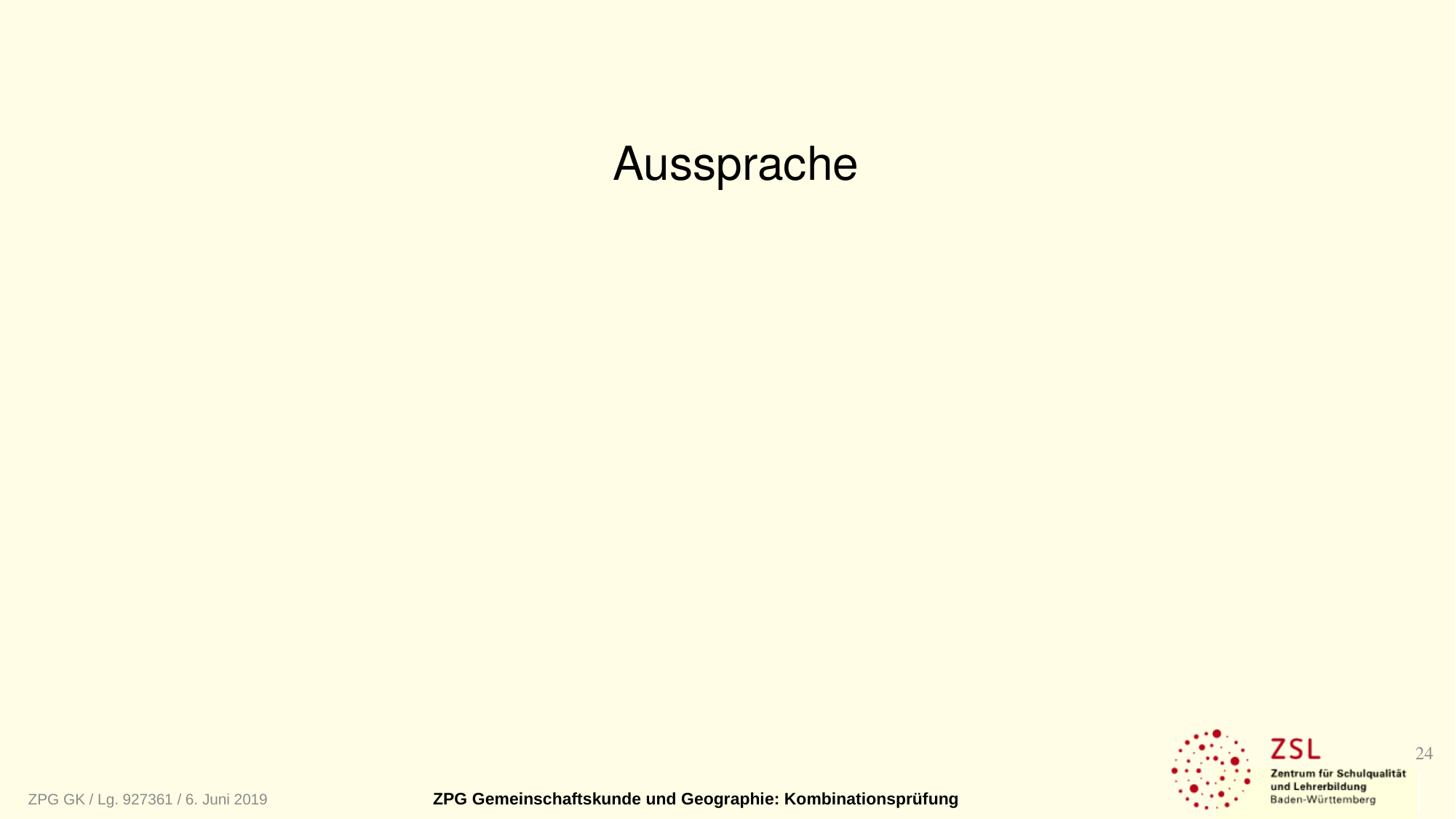

Aussprache
24
ZPG GK / Lg. 927361 / 6. Juni 2019